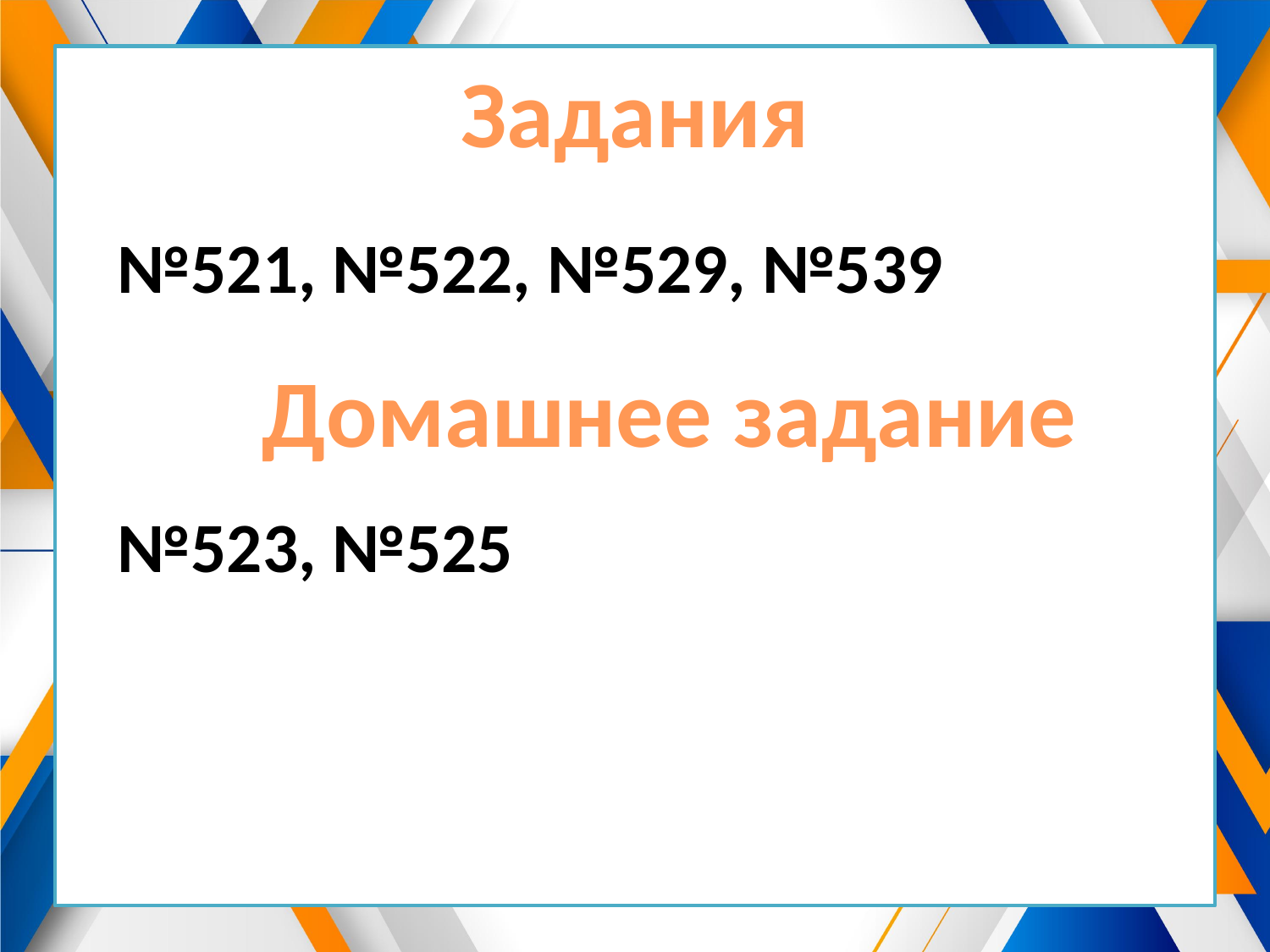

Задания

№521, №522, №529, №539

Домашнее задание
№523, №525